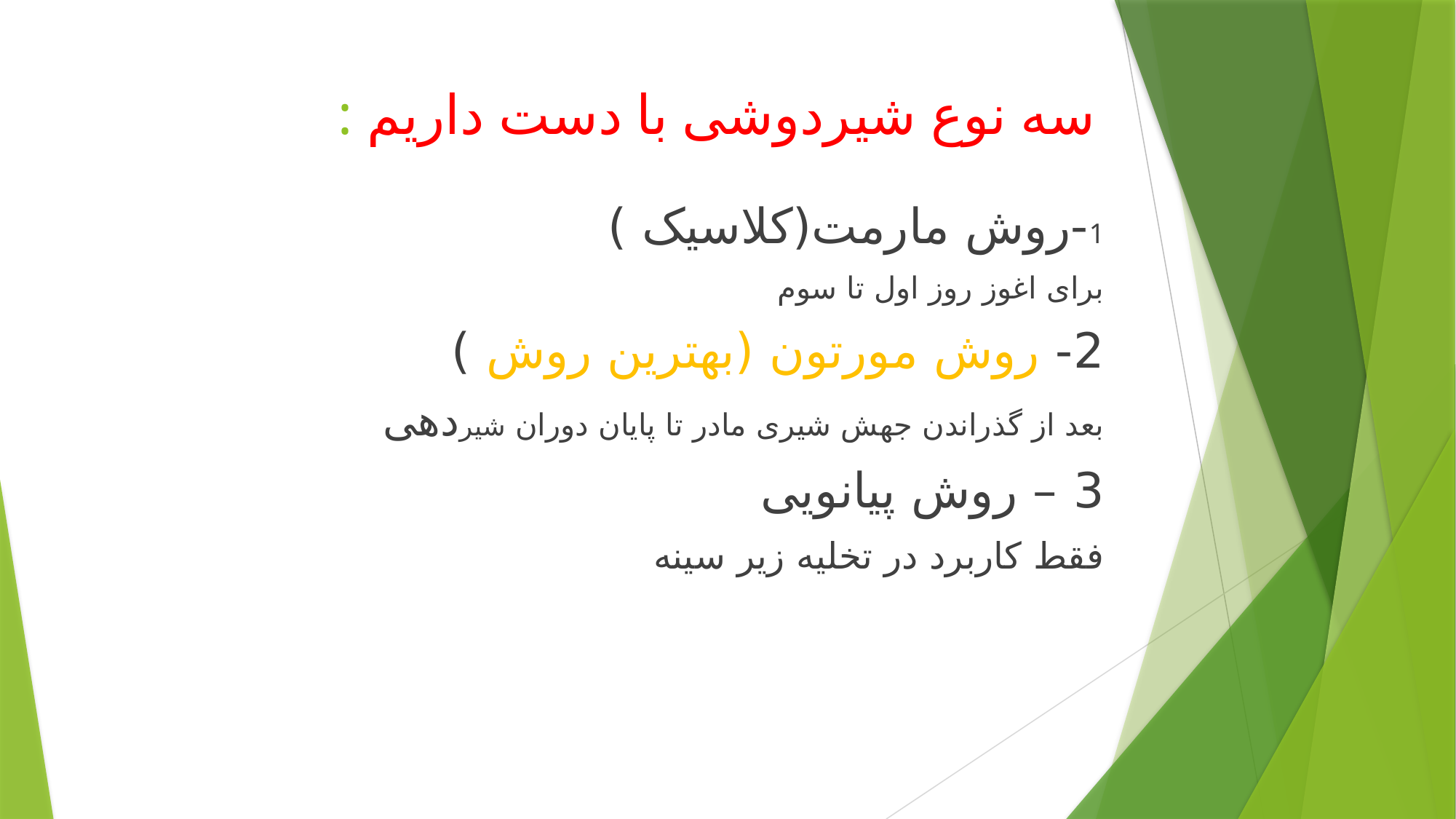

# سه نوع شیردوشی با دست داریم :
1-روش مارمت(کلاسیک )
برای اغوز روز اول تا سوم
2- روش مورتون (بهترین روش )
بعد از گذراندن جهش شیری مادر تا پایان دوران شیردهی
3 – روش پیانویی
فقط کاربرد در تخلیه زیر سینه